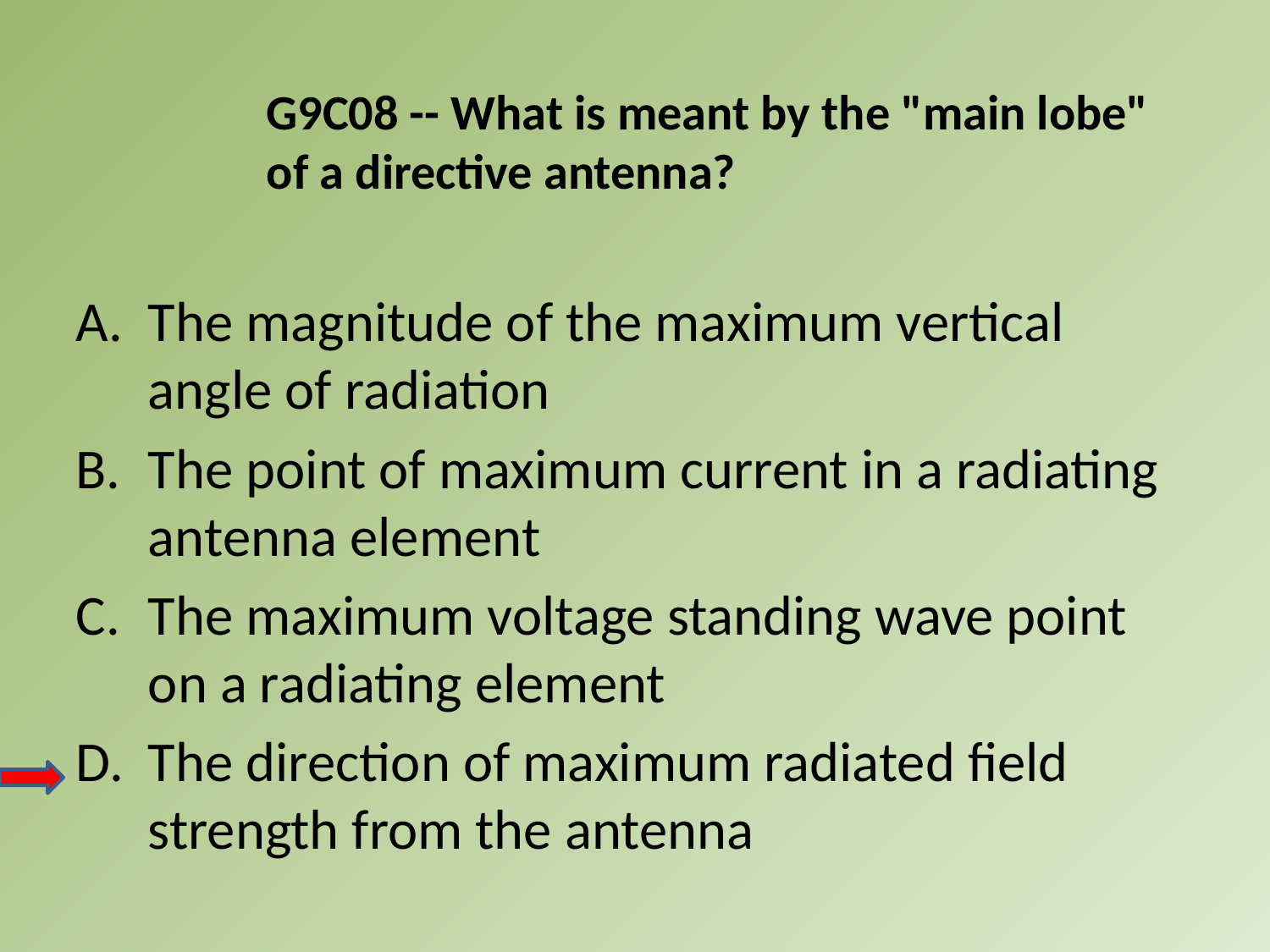

G9C08 -- What is meant by the "main lobe" of a directive antenna?
A.	The magnitude of the maximum vertical angle of radiation
B.	The point of maximum current in a radiating antenna element
C.	The maximum voltage standing wave point on a radiating element
D.	The direction of maximum radiated field strength from the antenna